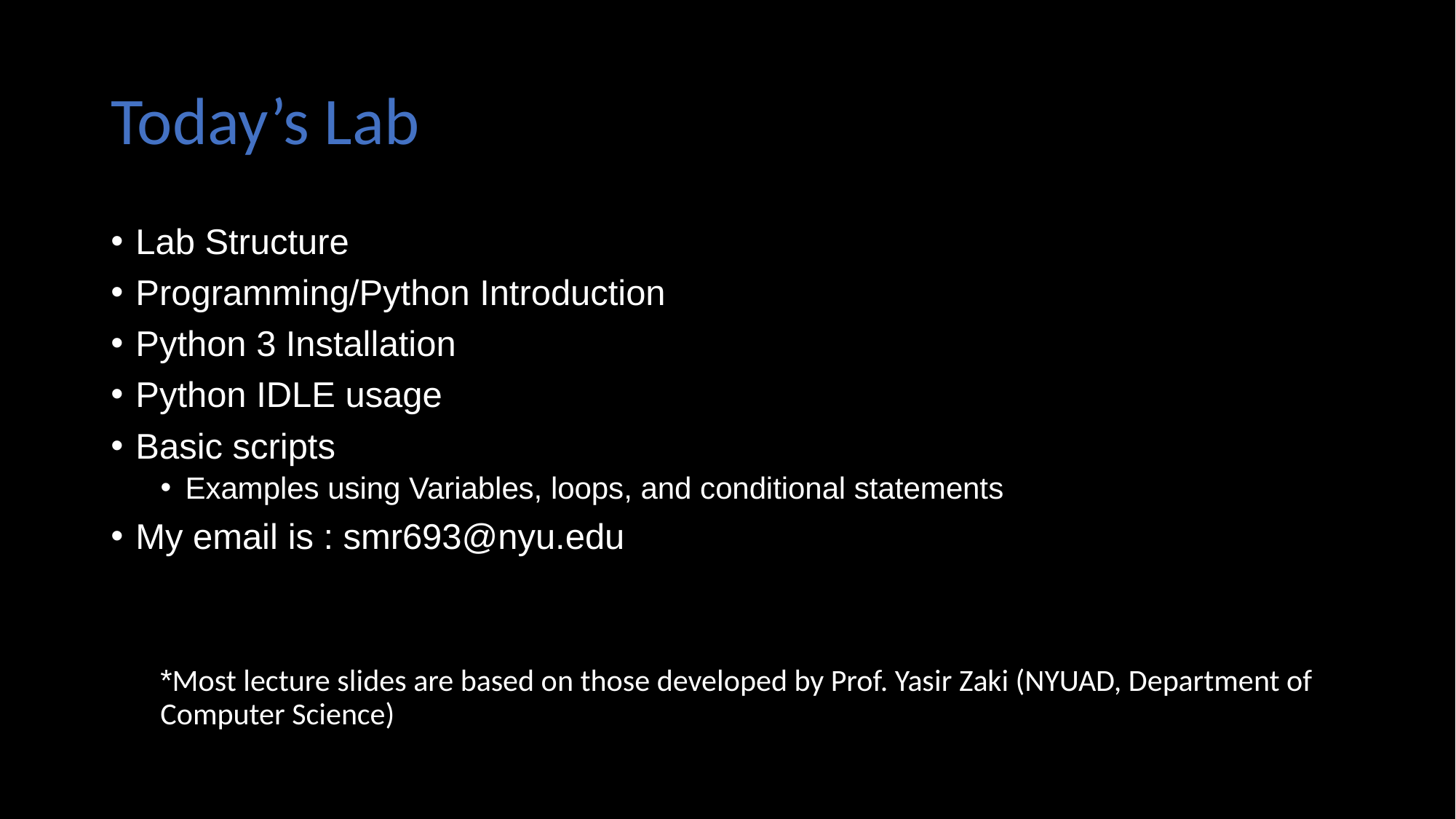

# Today’s Lab
Lab Structure
Programming/Python Introduction
Python 3 Installation
Python IDLE usage
Basic scripts
Examples using Variables, loops, and conditional statements
My email is : smr693@nyu.edu

*Most lecture slides are based on those developed by Prof. Yasir Zaki (NYUAD, Department of Computer Science)